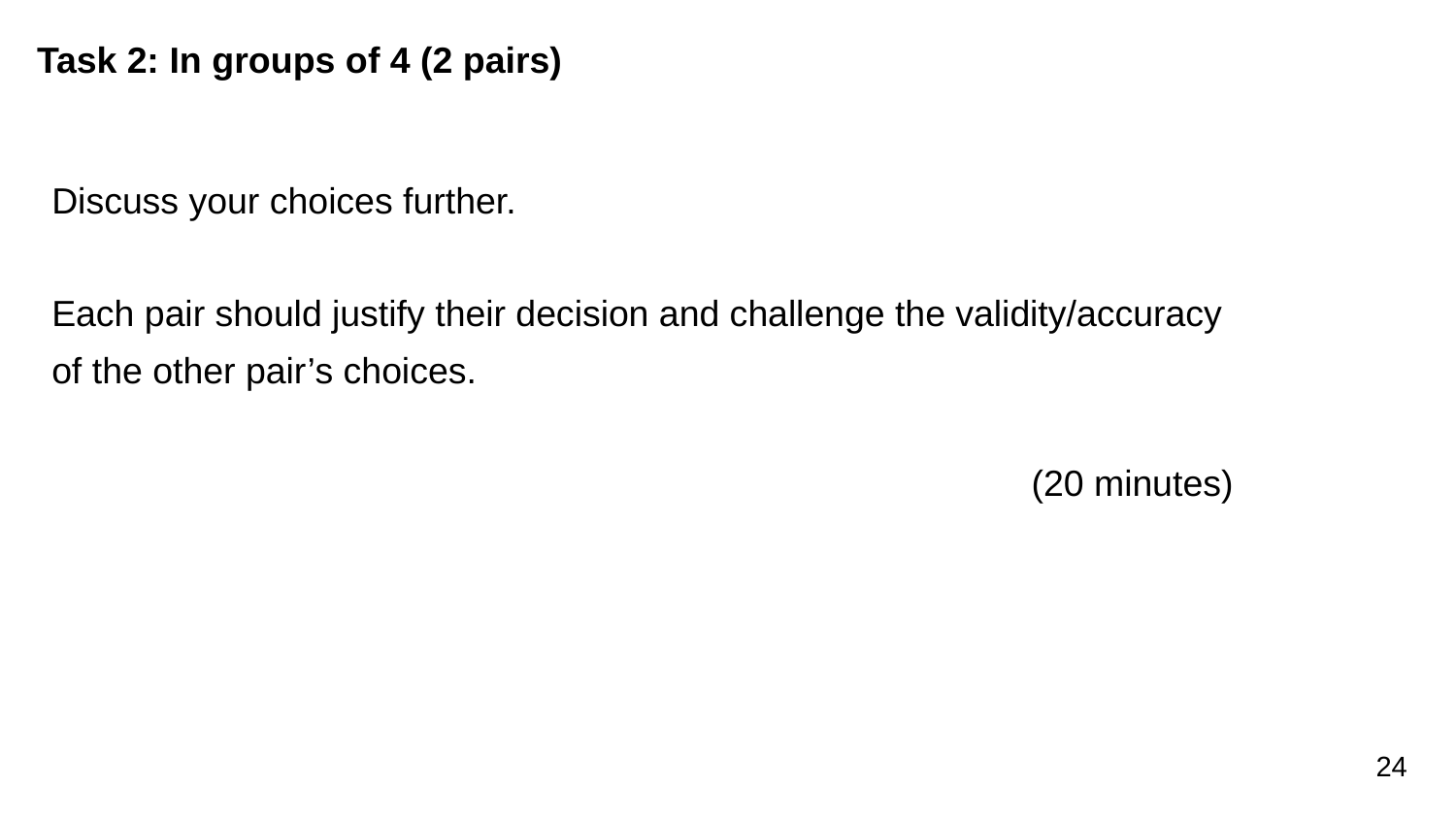

# Task 2: In groups of 4 (2 pairs)
Discuss your choices further.

Each pair should justify their decision and challenge the validity/accuracy of the other pair’s choices.

(20 minutes)
24